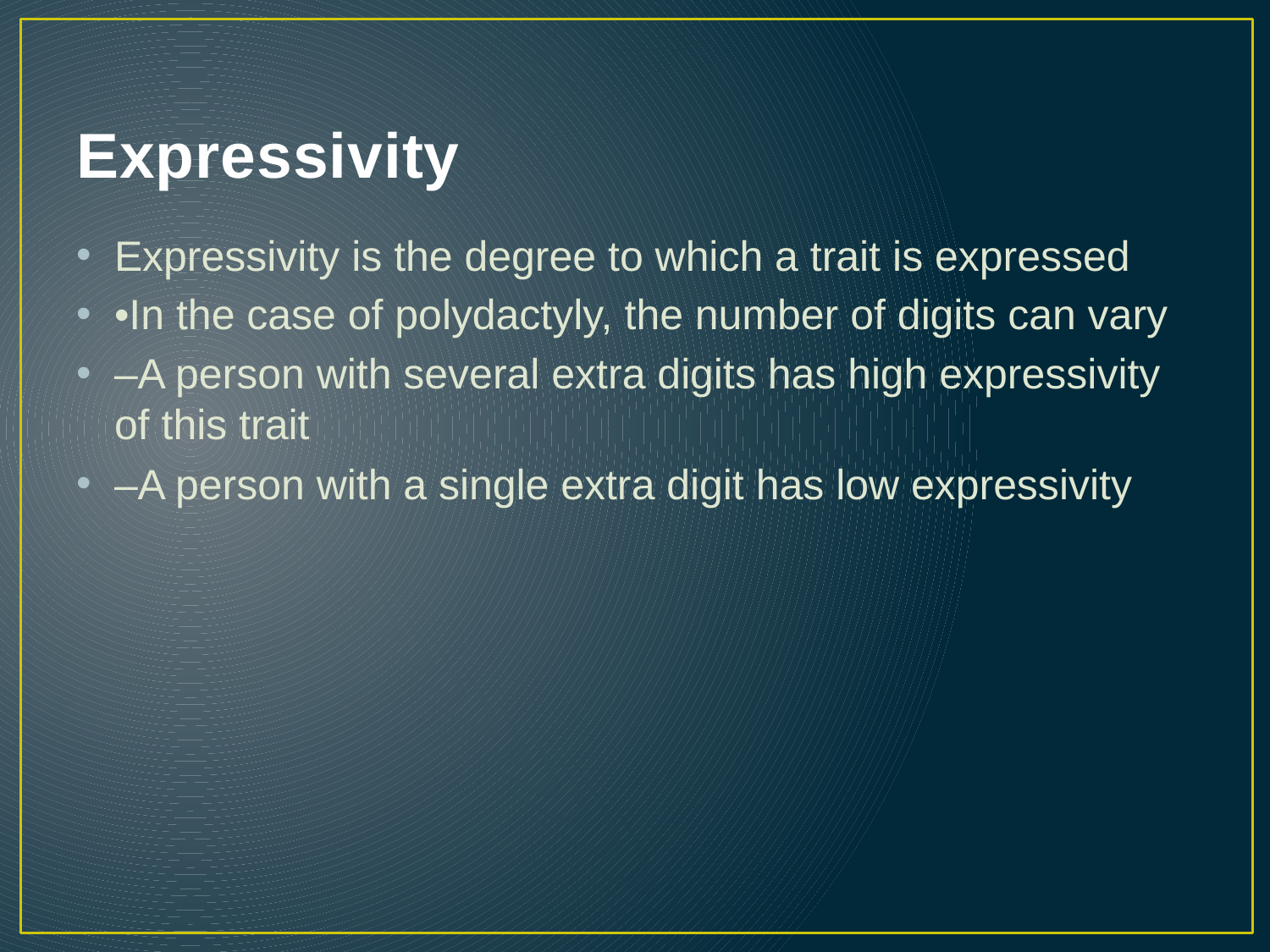

# Expressivity
Expressivity is the degree to which a trait is expressed
•In the case of polydactyly, the number of digits can vary
–A person with several extra digits has high expressivity of this trait
–A person with a single extra digit has low expressivity